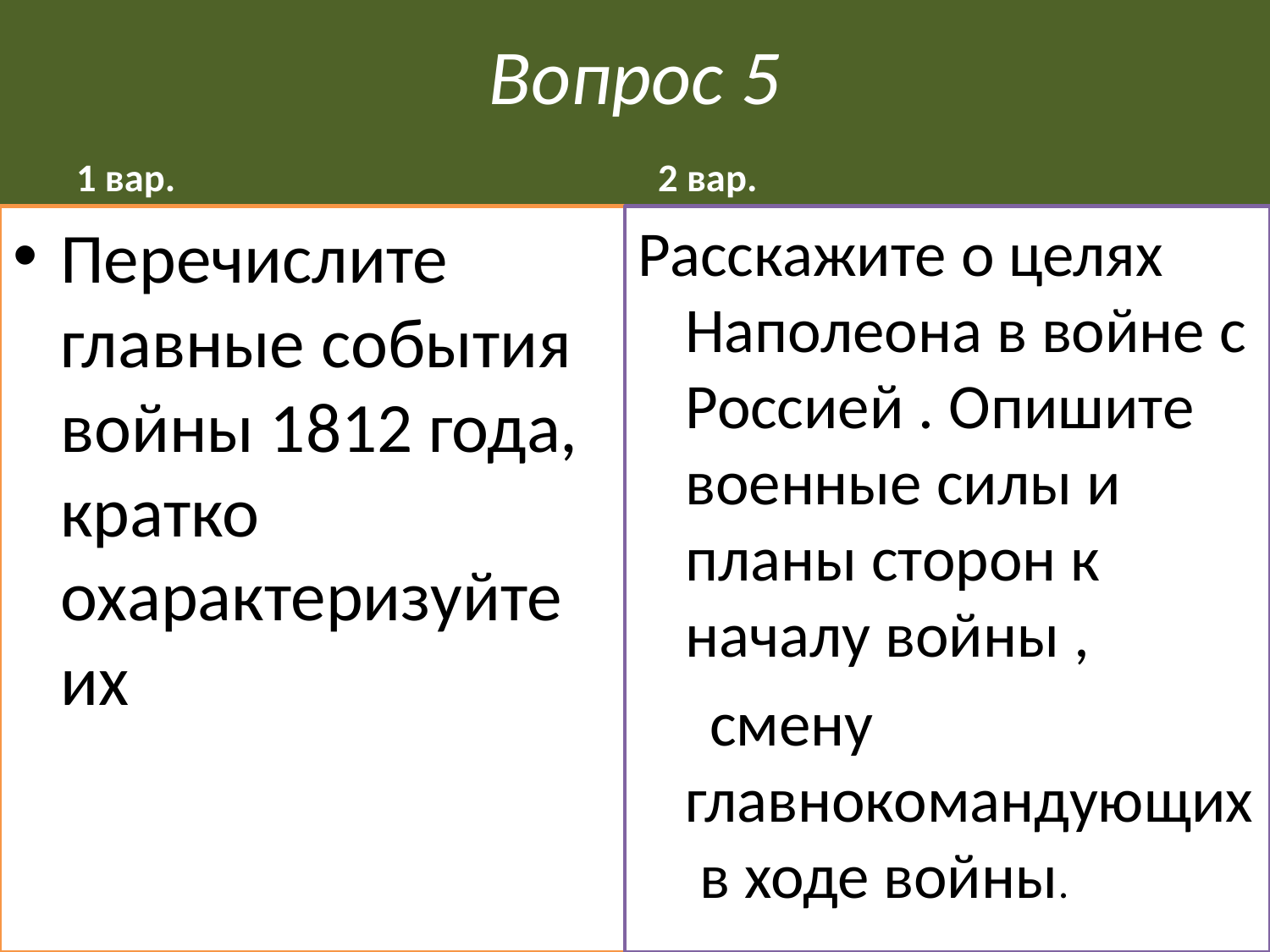

# Вопрос 5
1 вар.
2 вар.
Перечислите главные события войны 1812 года, кратко охарактеризуйте их
Расскажите о целях Наполеона в войне с Россией . Опишите военные силы и планы сторон к началу войны ,
     смену главнокомандующих  в ходе войны.